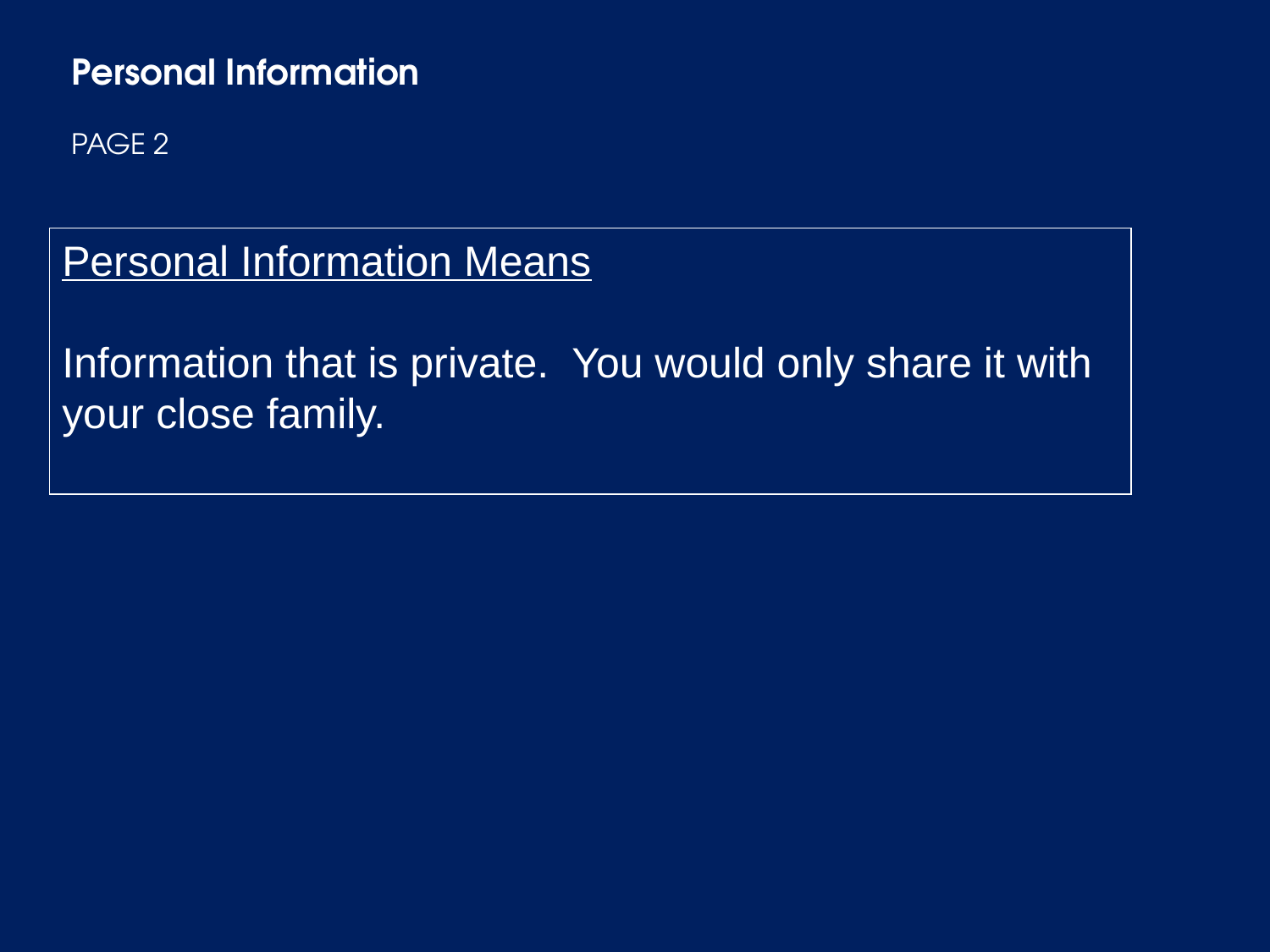

Personal Information

PAGE 2
Personal Information Means

Information that is private.  You would only share it with your close family.